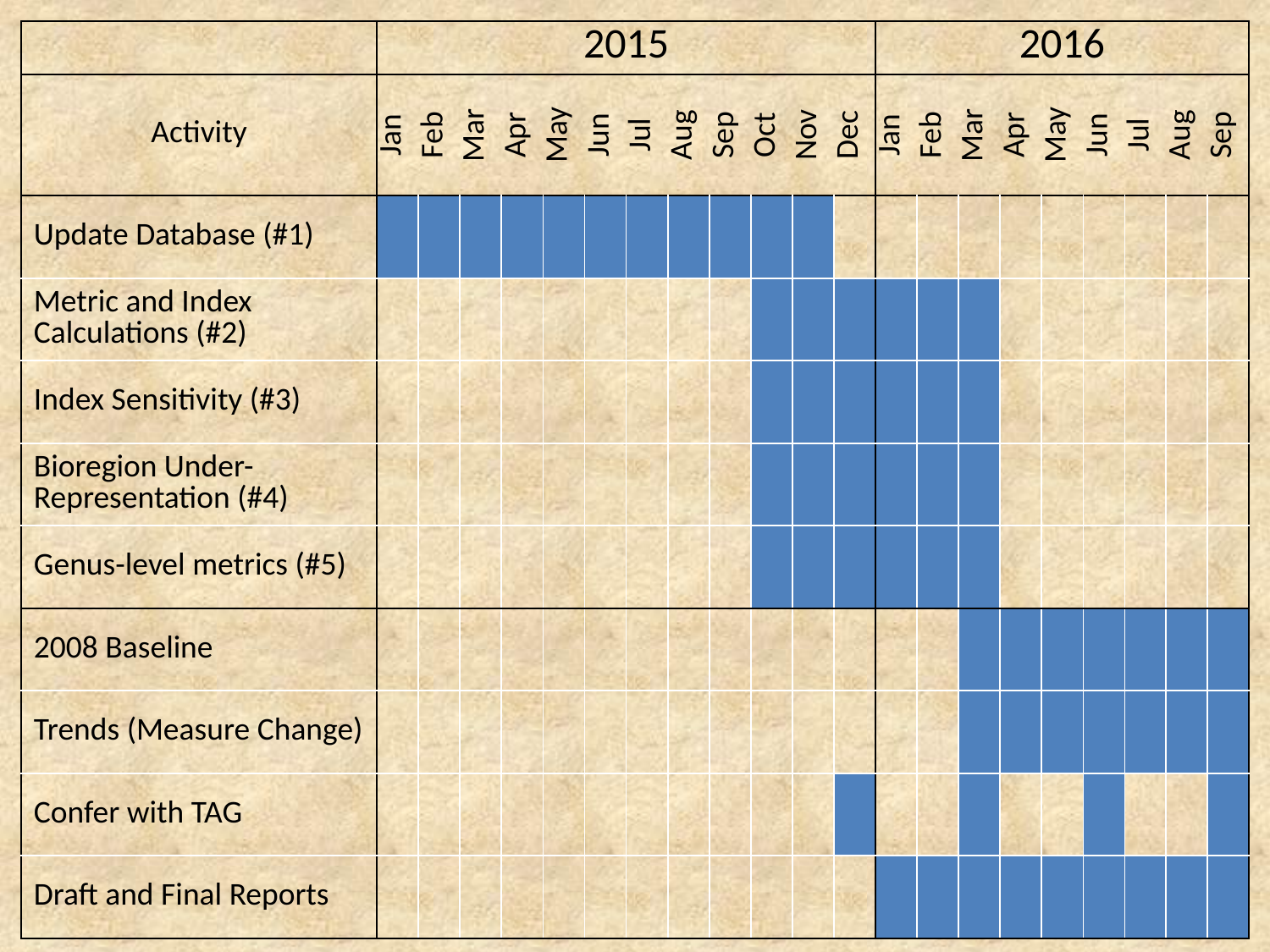

|  | 2015 |  |  |  |  |  |  |  |  |  |  |  | 2016 |  |  |  |  |  |  |  |  |
| --- | --- | --- | --- | --- | --- | --- | --- | --- | --- | --- | --- | --- | --- | --- | --- | --- | --- | --- | --- | --- | --- |
| Activity | Jan | Feb | Mar | Apr | May | Jun | Jul | Aug | Sep | Oct | Nov | Dec | Jan | Feb | Mar | Apr | May | Jun | Jul | Aug | Sep |
| Update Database (#1) |  |  |  |  |  |  |  |  |  |  |  |  |  |  |  |  |  |  |  |  |  |
| Metric and Index Calculations (#2) |  |  |  |  |  |  |  |  |  |  |  |  |  |  |  |  |  |  |  |  |  |
| Index Sensitivity (#3) |  |  |  |  |  |  |  |  |  |  |  |  |  |  |  |  |  |  |  |  |  |
| Bioregion Under-Representation (#4) |  |  |  |  |  |  |  |  |  |  |  |  |  |  |  |  |  |  |  |  |  |
| Genus-level metrics (#5) |  |  |  |  |  |  |  |  |  |  |  |  |  |  |  |  |  |  |  |  |  |
| 2008 Baseline |  |  |  |  |  |  |  |  |  |  |  |  |  |  |  |  |  |  |  |  |  |
| Trends (Measure Change) |  |  |  |  |  |  |  |  |  |  |  |  |  |  |  |  |  |  |  |  |  |
| Confer with TAG |  |  |  |  |  |  |  |  |  |  |  |  |  |  |  |  |  |  |  |  |  |
| Draft and Final Reports |  |  |  |  |  |  |  |  |  |  |  |  |  |  |  |  |  |  |  |  |  |